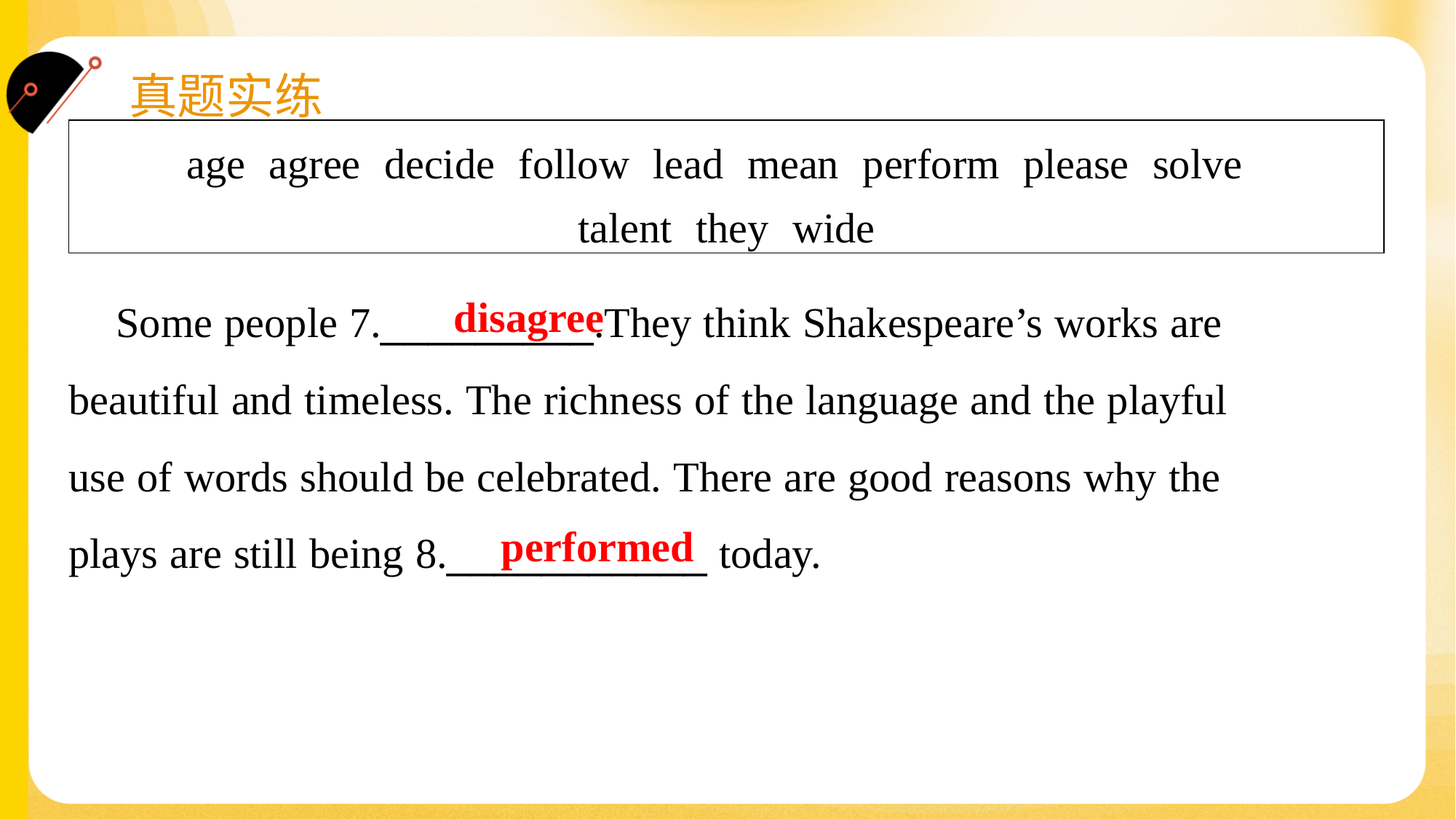

| age agree decide follow lead mean perform please solve talent they wide |
| --- |
disagree
    Some people 7._________.They think Shakespeare’s works are
beautiful and timeless. The richness of the language and the playful
use of words should be celebrated. There are good reasons why the
plays are still being 8.___________ today.#1.4
performed